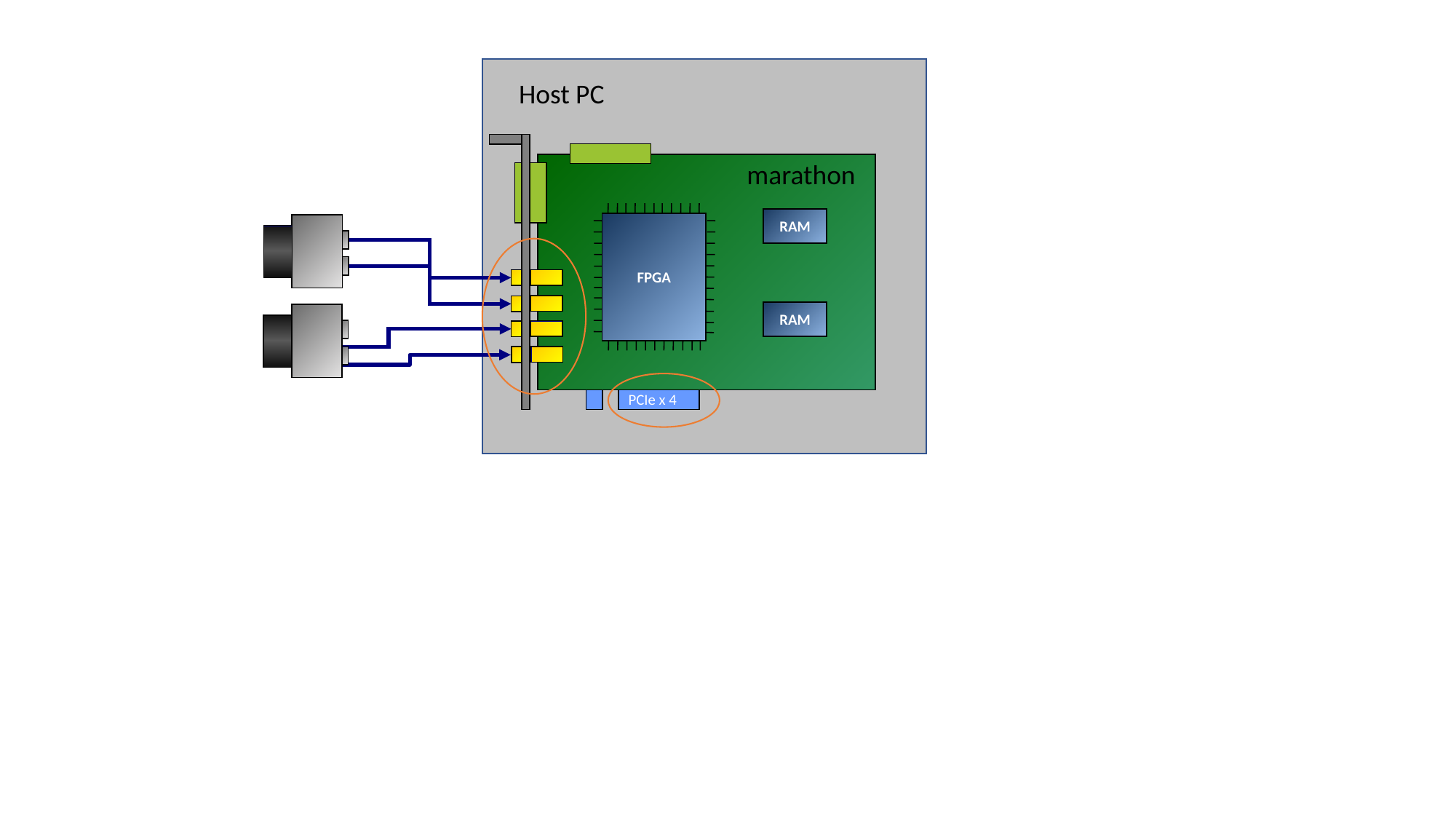

Host PC

FPGA

marathon
RAM
FPGA

RAM

PCIe x 4